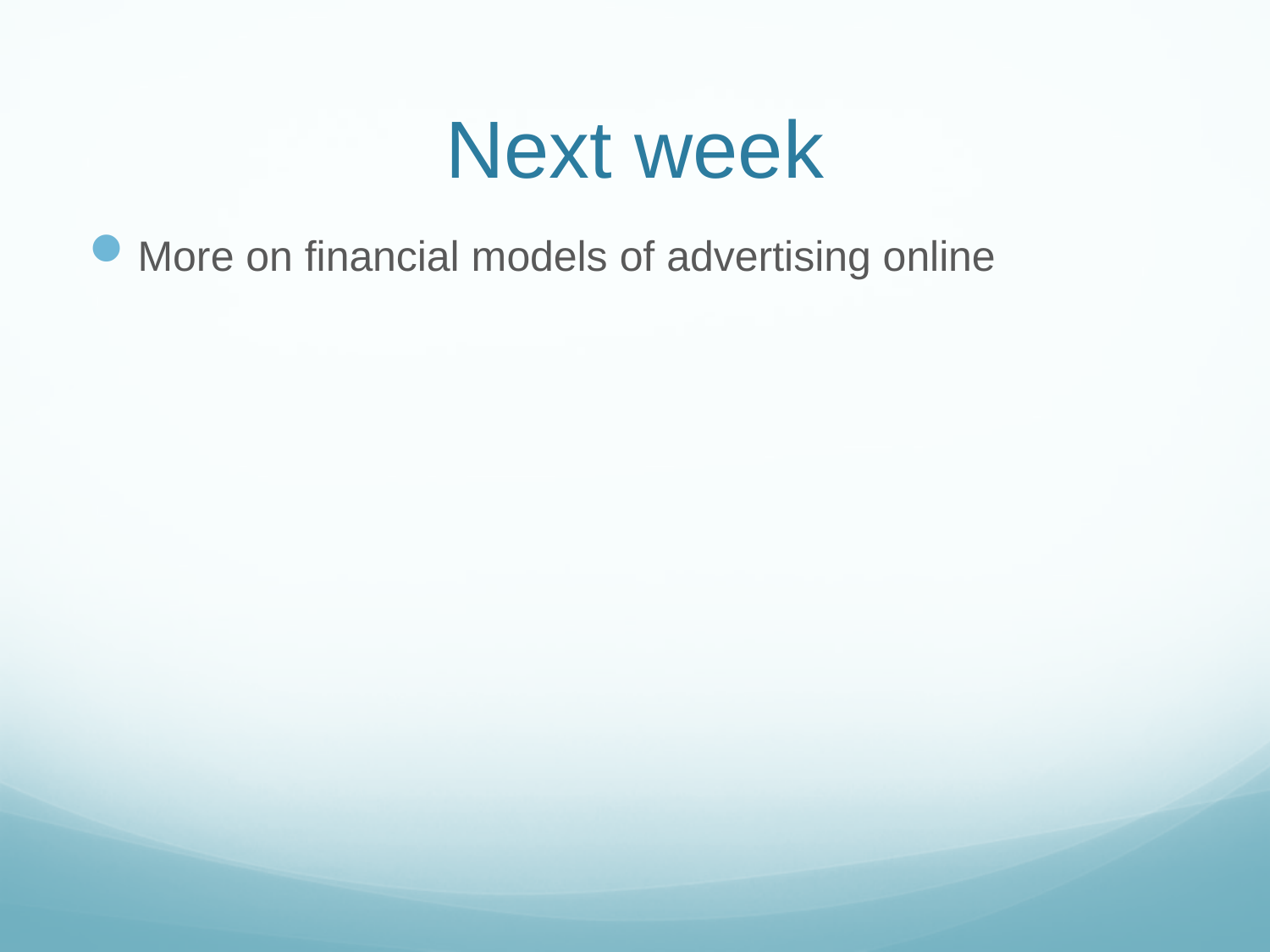

# Next week
More on financial models of advertising online